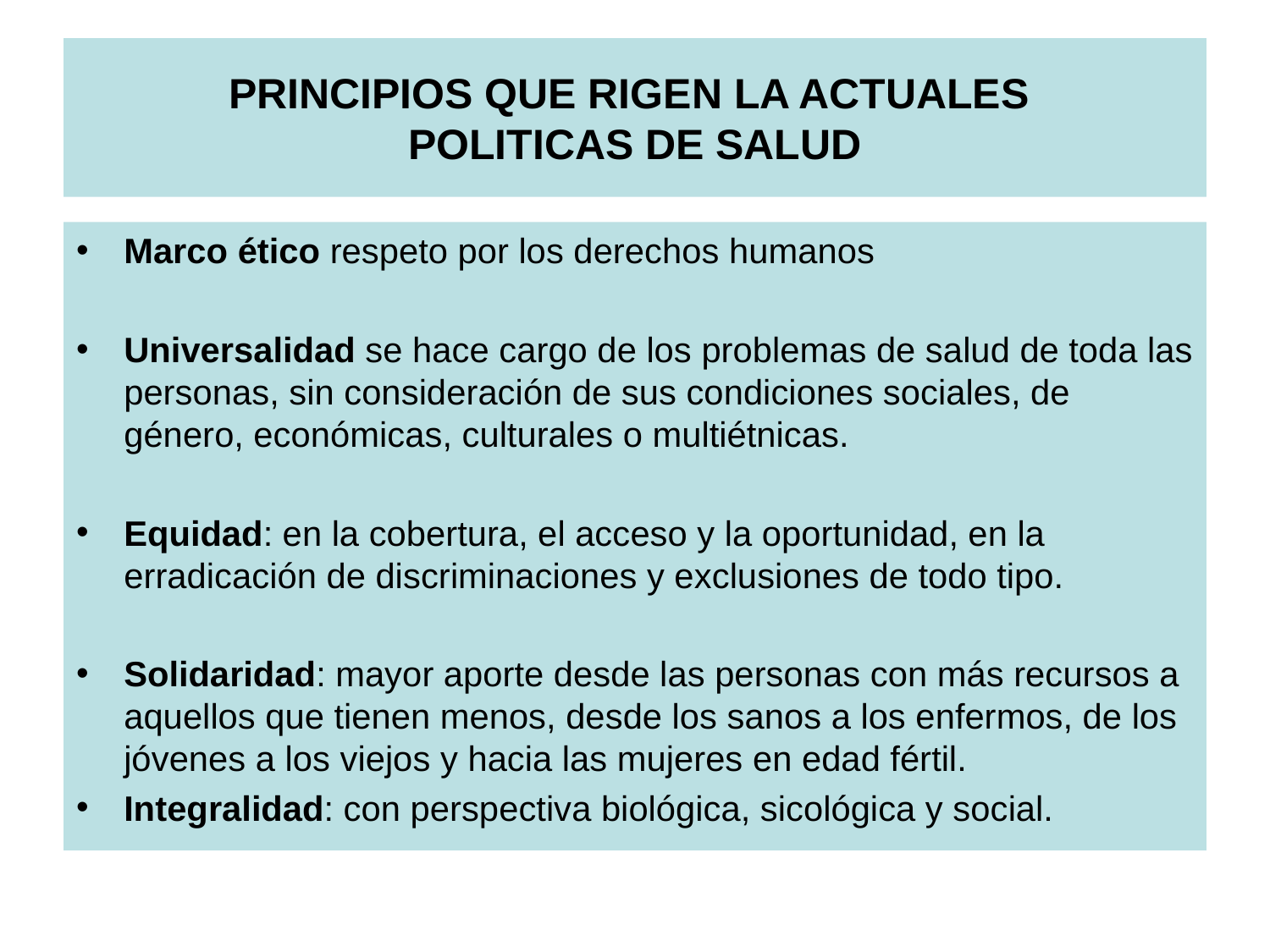

# PRINCIPIOS QUE RIGEN LA ACTUALES POLITICAS DE SALUD
Marco ético respeto por los derechos humanos

Universalidad se hace cargo de los problemas de salud de toda las personas, sin consideración de sus condiciones sociales, de género, económicas, culturales o multiétnicas.

Equidad: en la cobertura, el acceso y la oportunidad, en la erradicación de discriminaciones y exclusiones de todo tipo.

Solidaridad: mayor aporte desde las personas con más recursos a aquellos que tienen menos, desde los sanos a los enfermos, de los jóvenes a los viejos y hacia las mujeres en edad fértil.
Integralidad: con perspectiva biológica, sicológica y social.